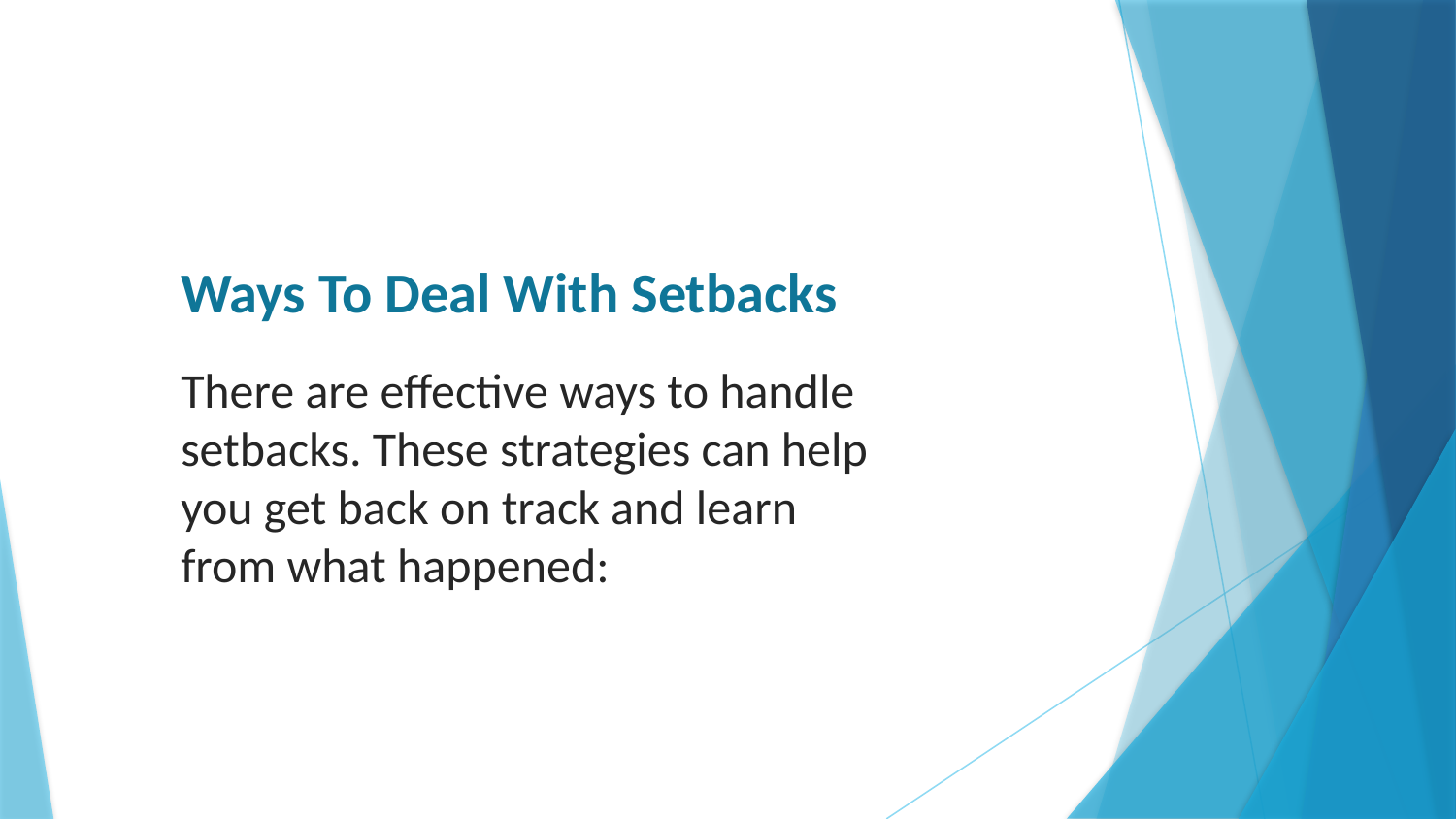

# Ways To Deal With Setbacks
There are effective ways to handle setbacks. These strategies can help you get back on track and learn from what happened: